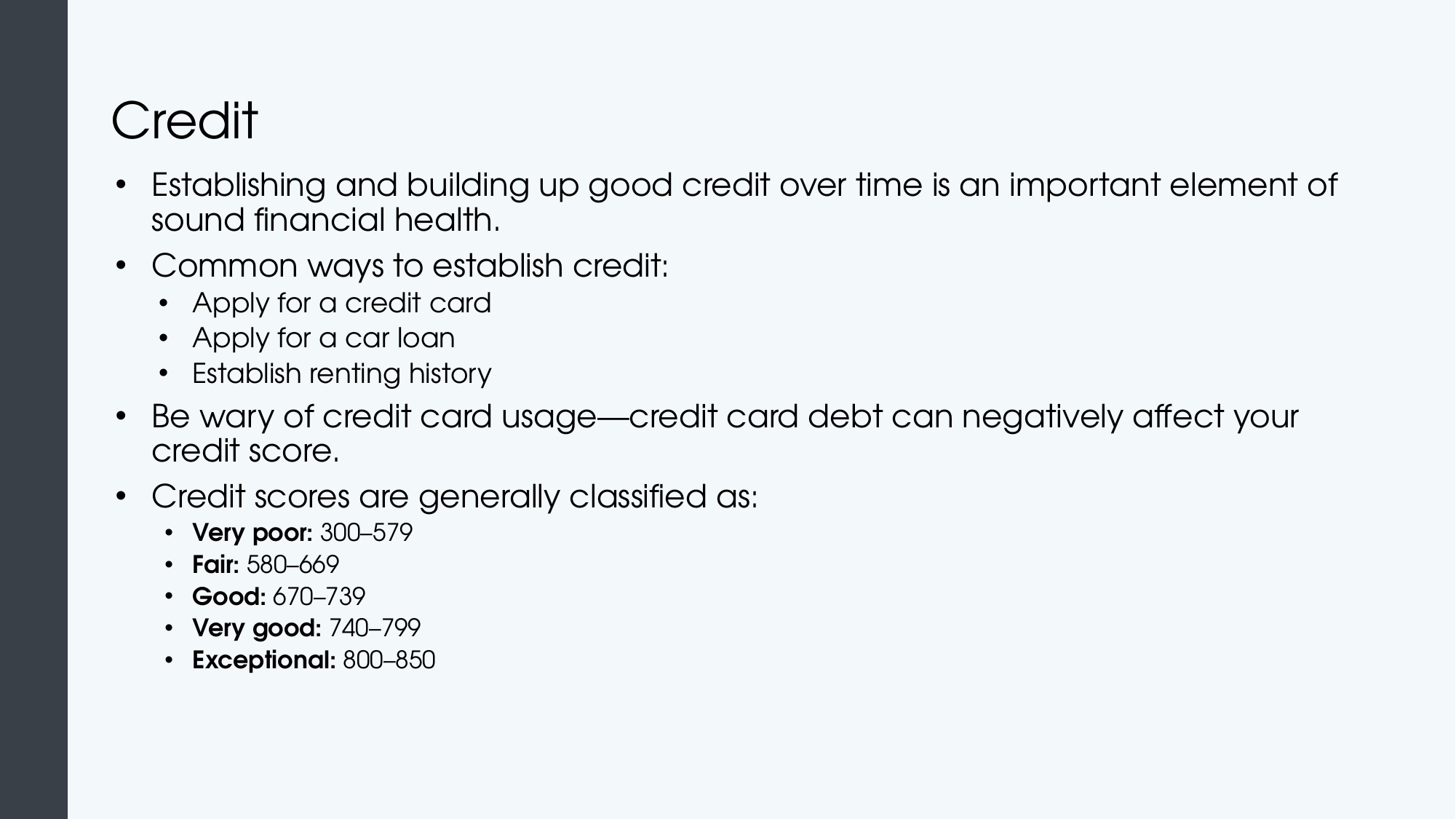

# Credit
Establishing and building up good credit over time is an important element of sound financial health.
Common ways to establish credit:
Apply for a credit card
Apply for a car loan
Establish renting history
Be wary of credit card usage—credit card debt can negatively affect your credit score.
Credit scores are generally classified as:
Very poor: 300–579
Fair: 580–669
Good: 670–739
Very good: 740–799
Exceptional: 800–850